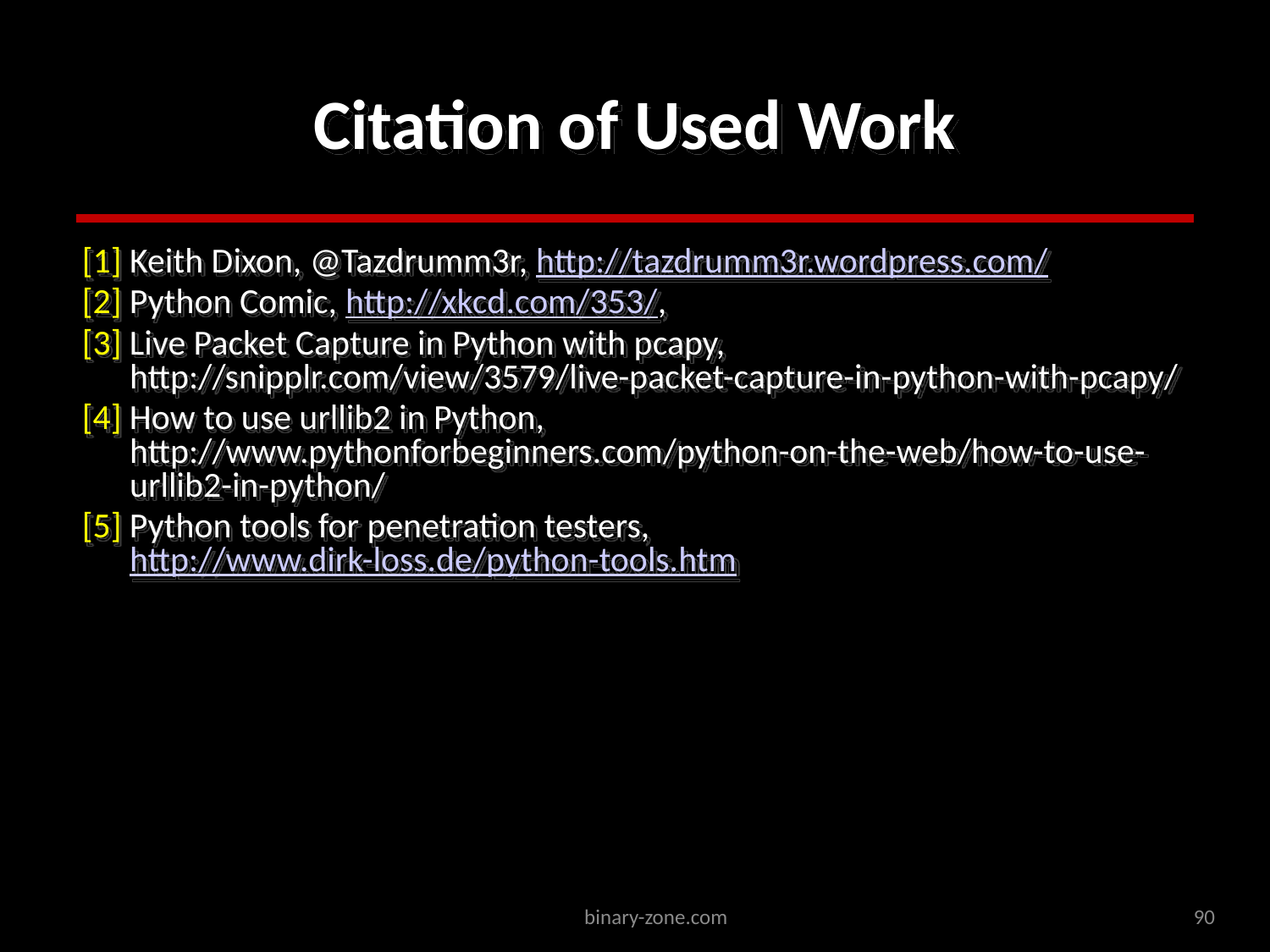

# Citation of Used Work
[1] Keith Dixon, @Tazdrumm3r, http://tazdrumm3r.wordpress.com/
[2] Python Comic, http://xkcd.com/353/,
[3] Live Packet Capture in Python with pcapy, http://snipplr.com/view/3579/live-packet-capture-in-python-with-pcapy/
[4] How to use urllib2 in Python, http://www.pythonforbeginners.com/python-on-the-web/how-to-use-urllib2-in-python/
[5] Python tools for penetration testers, http://www.dirk-loss.de/python-tools.htm